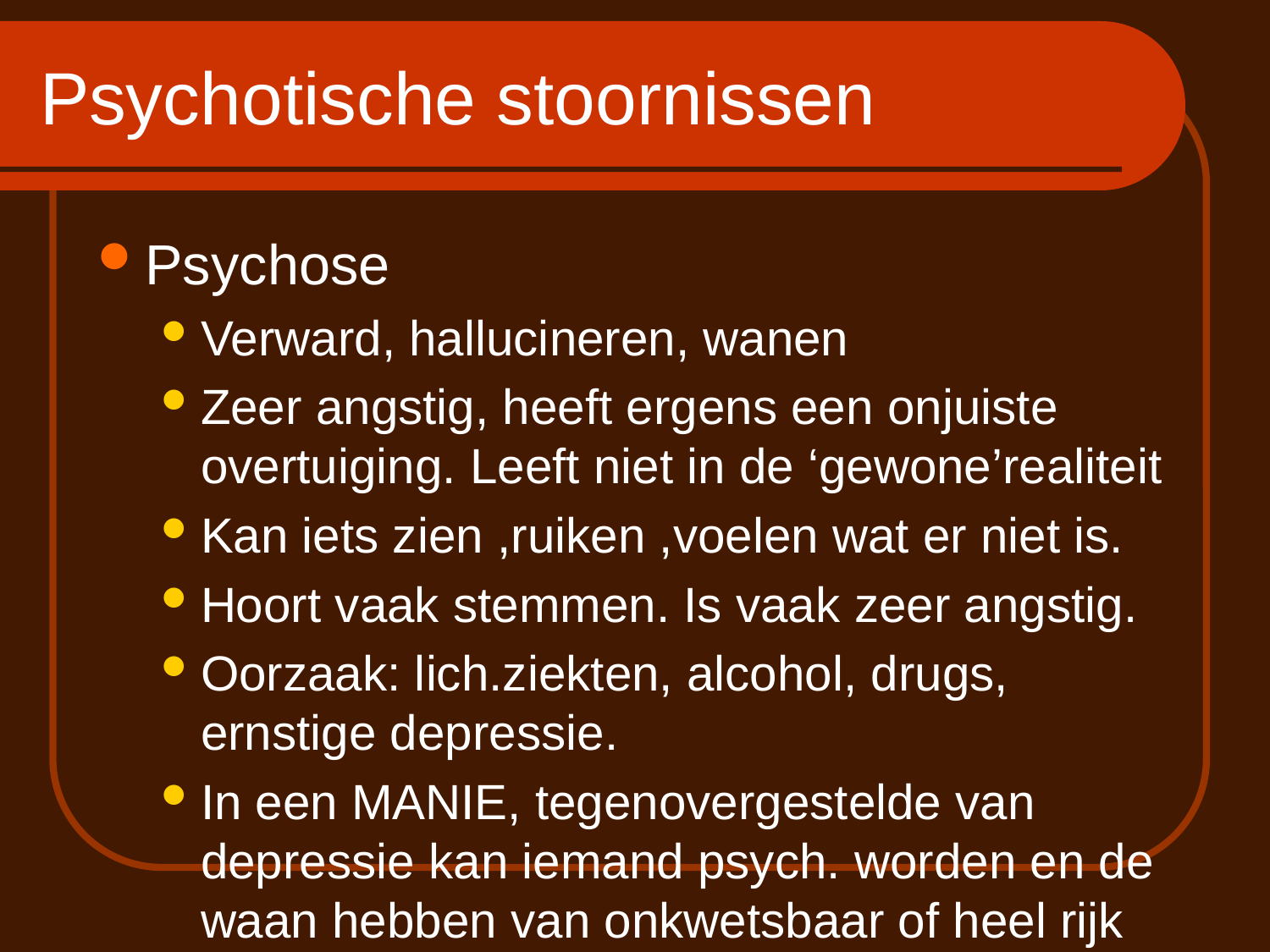

# Psychotische stoornissen
Psychose
Verward, hallucineren, wanen
Zeer angstig, heeft ergens een onjuiste overtuiging. Leeft niet in de ‘gewone’realiteit
Kan iets zien ,ruiken ,voelen wat er niet is.
Hoort vaak stemmen. Is vaak zeer angstig.
Oorzaak: lich.ziekten, alcohol, drugs, ernstige depressie.
In een MANIE, tegenovergestelde van depressie kan iemand psych. worden en de waan hebben van onkwetsbaar of heel rijk